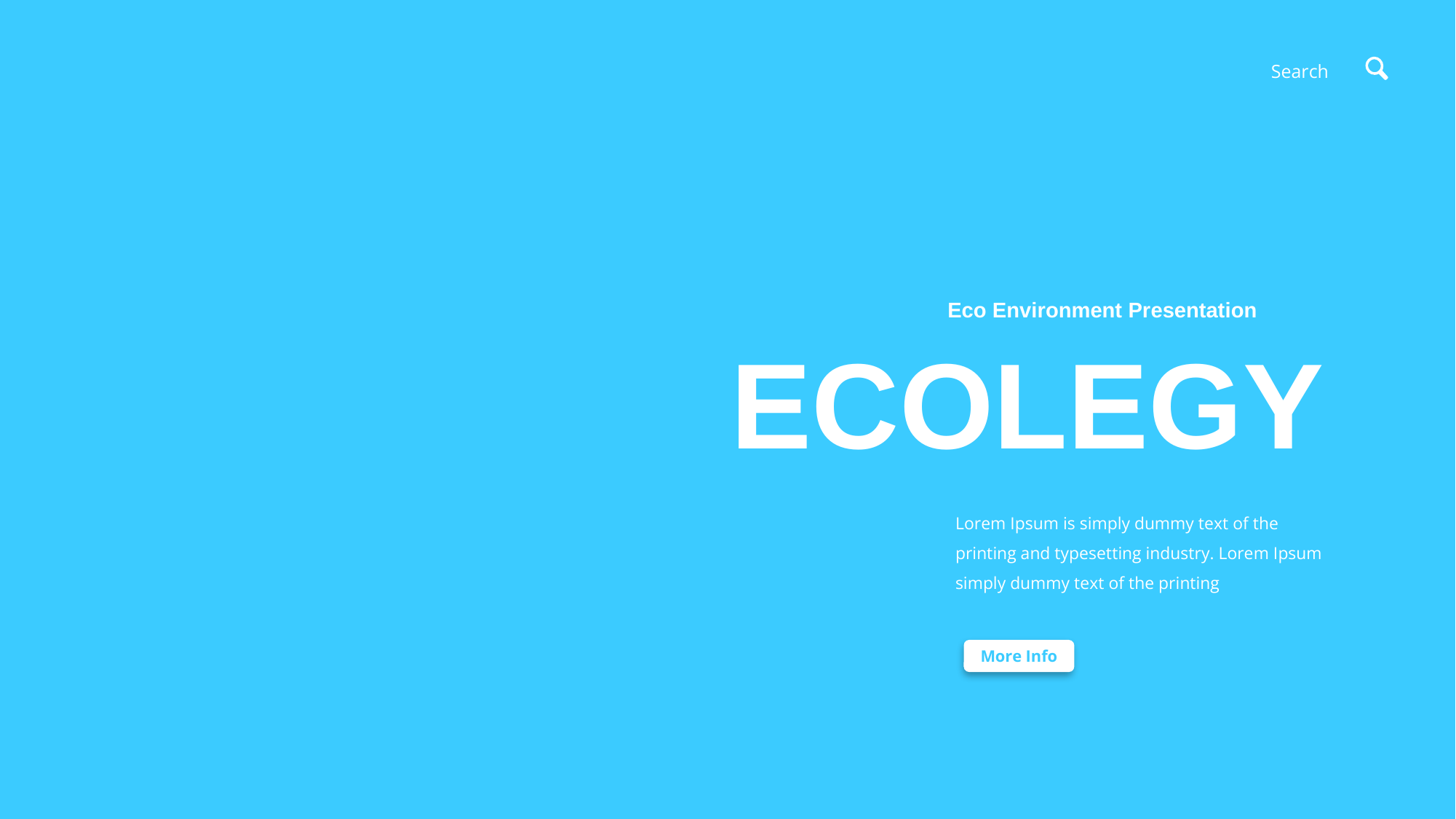

Search

Eco Environment Presentation
ECOLEGY
Lorem Ipsum is simply dummy text of the printing and typesetting industry. Lorem Ipsum simply dummy text of the printing
More Info